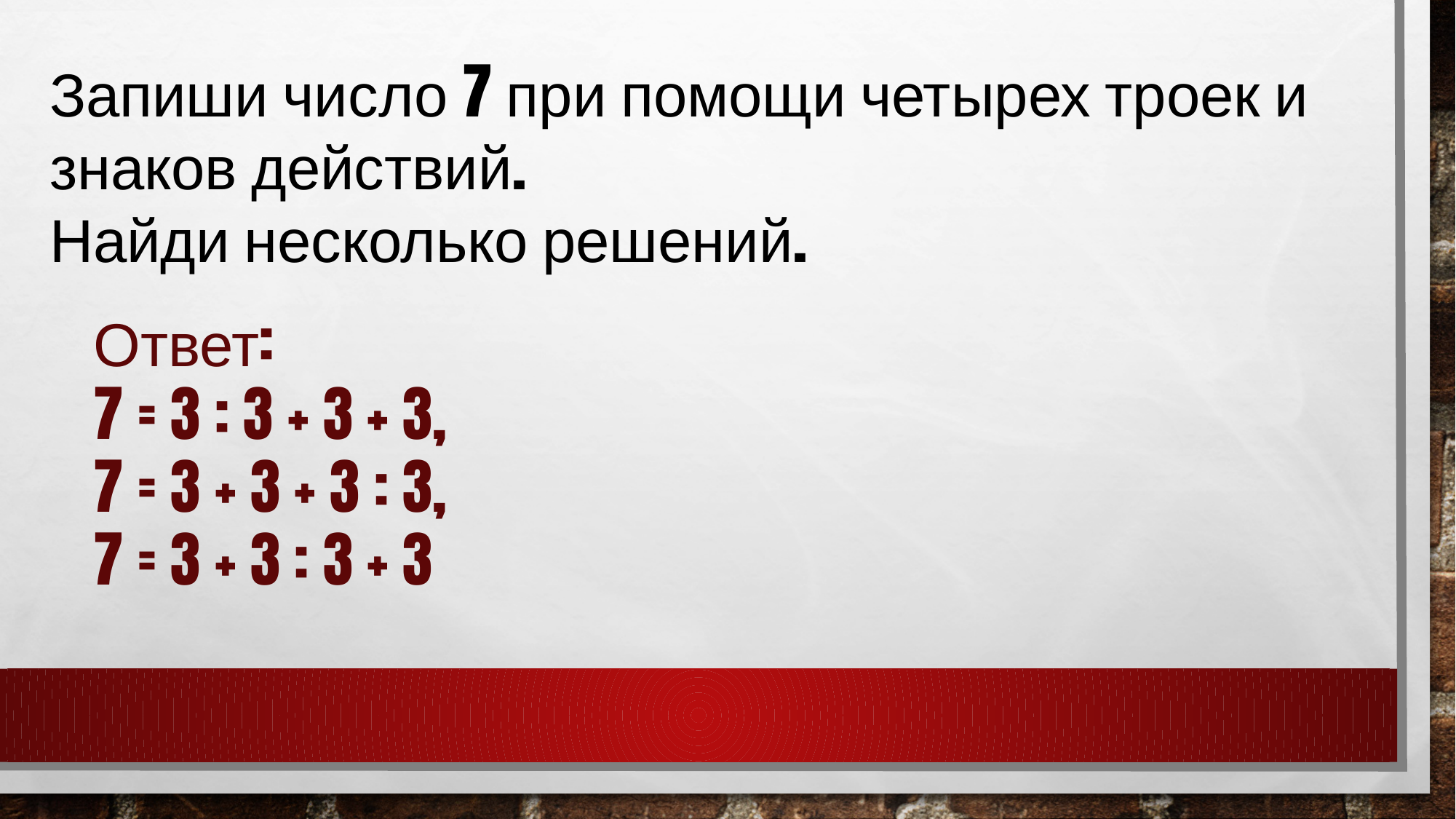

Запиши число 7 при помощи четырех троек и знаков действий.
Найди несколько решений.
Ответ:
7 = 3 : 3 + 3 + 3,
7 = 3 + 3 + 3 : 3,
7 = 3 + 3 : 3 + 3